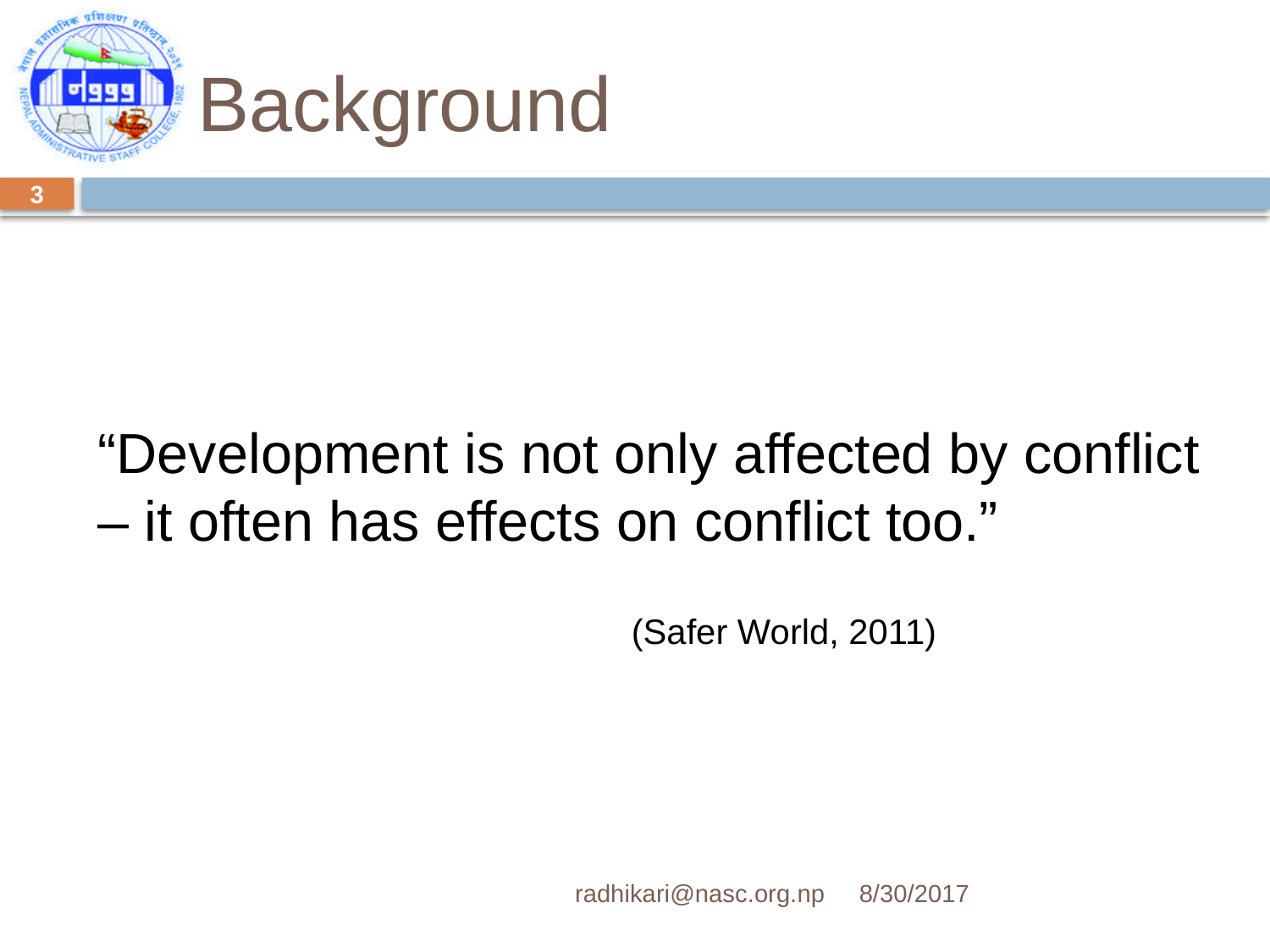

# Background
3
“Development is not only affected by conflict – it often has effects on conflict too.”

			(Safer World, 2011)
radhikari@nasc.org.np
8/30/2017